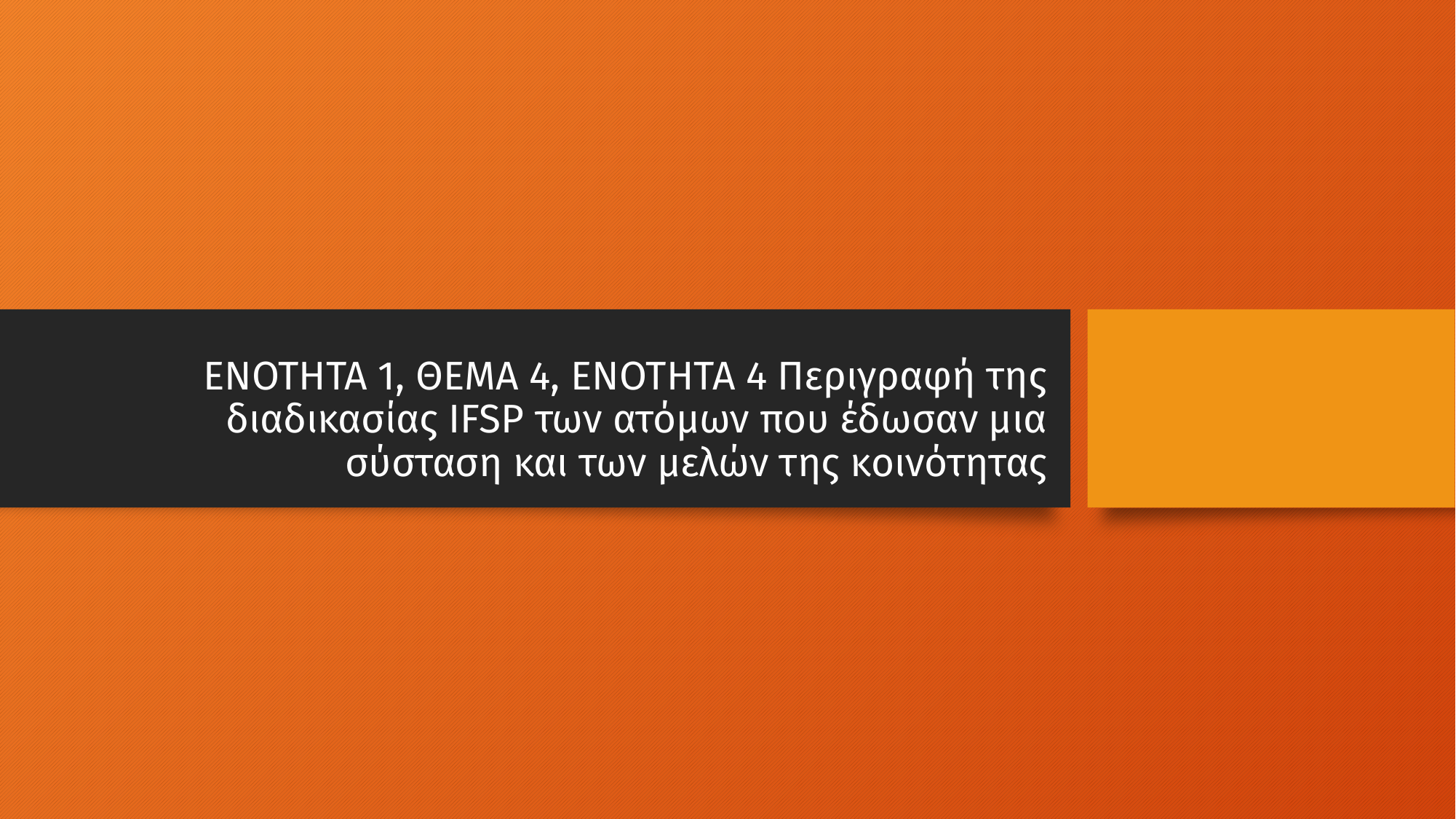

# ΕΝΟΤΗΤΑ 1, ΘΕΜΑ 4, ΕΝΟΤΗΤΑ 4 Περιγραφή της διαδικασίας IFSP των ατόμων που έδωσαν μια σύσταση και των μελών της κοινότητας